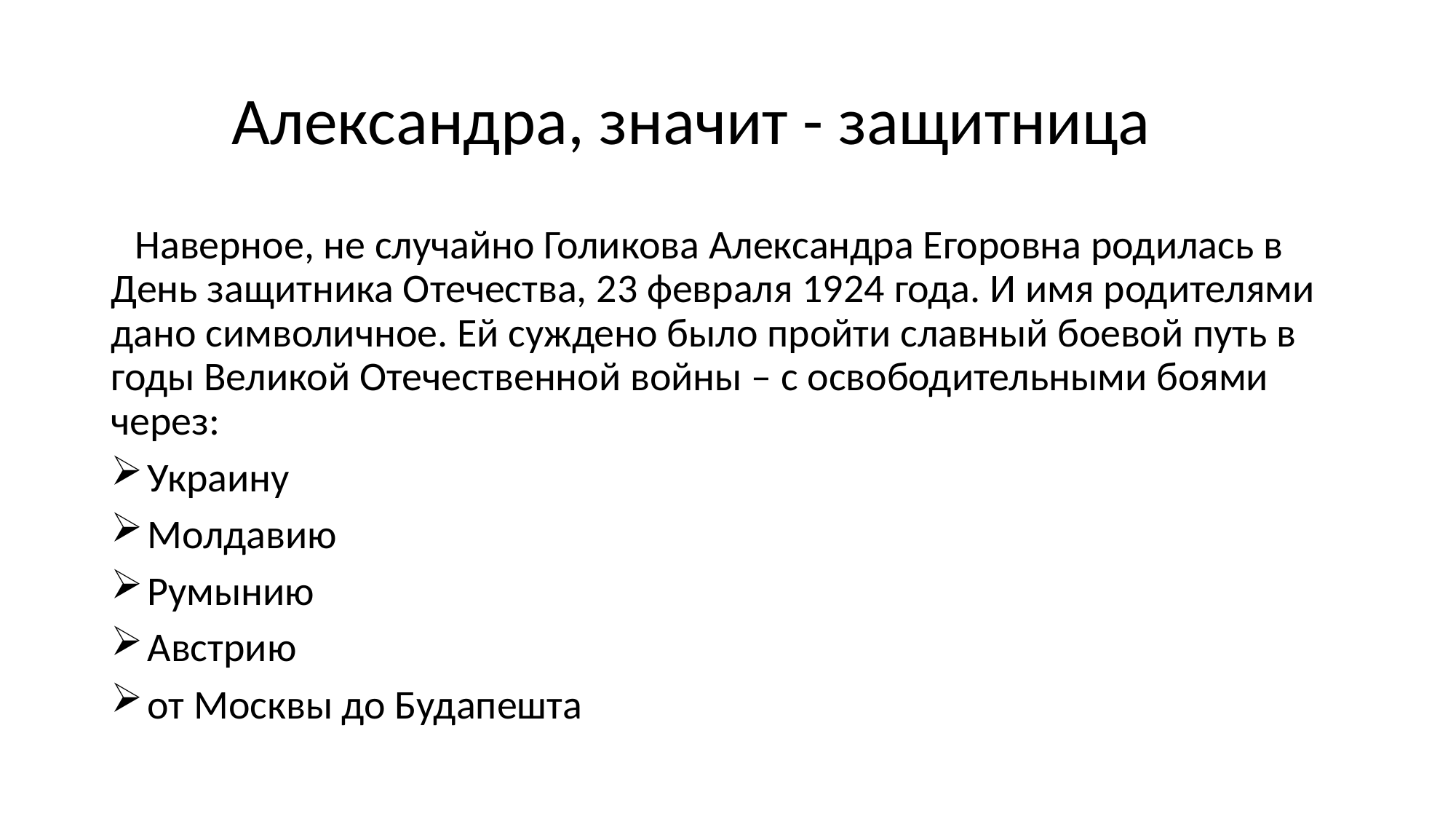

# Александра, значит - защитница
   Наверное, не случайно Голикова Александра Егоровна родилась в День защитника Отечества, 23 февраля 1924 года. И имя родителями дано символичное. Ей суждено было пройти славный боевой путь в годы Великой Отечественной войны – с освободительными боями через:
 Украину
 Молдавию
 Румынию
 Австрию
 от Москвы до Будапешта